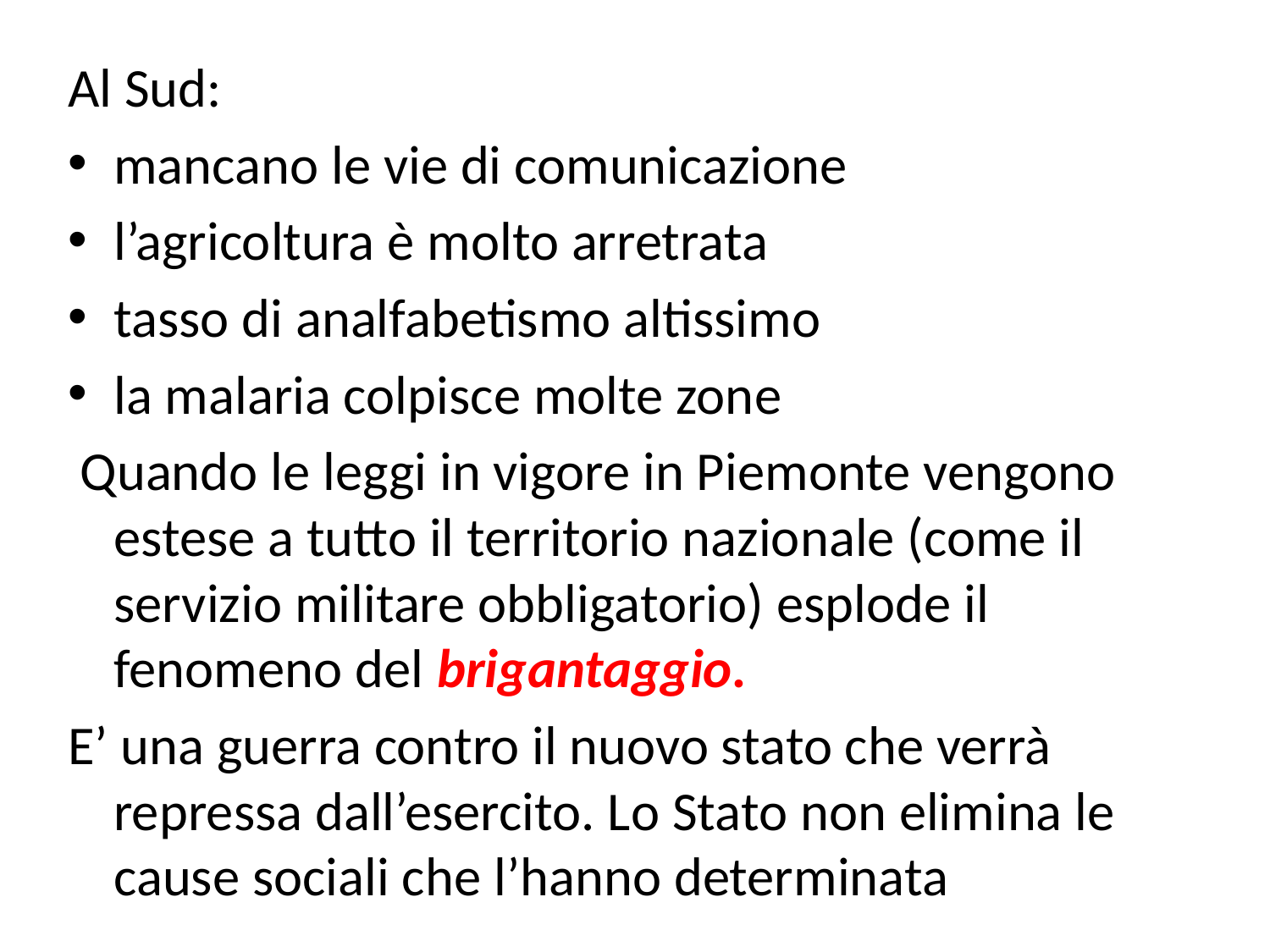

Al Sud:
mancano le vie di comunicazione
l’agricoltura è molto arretrata
tasso di analfabetismo altissimo
la malaria colpisce molte zone
 Quando le leggi in vigore in Piemonte vengono estese a tutto il territorio nazionale (come il servizio militare obbligatorio) esplode il fenomeno del brigantaggio.
E’ una guerra contro il nuovo stato che verrà repressa dall’esercito. Lo Stato non elimina le cause sociali che l’hanno determinata